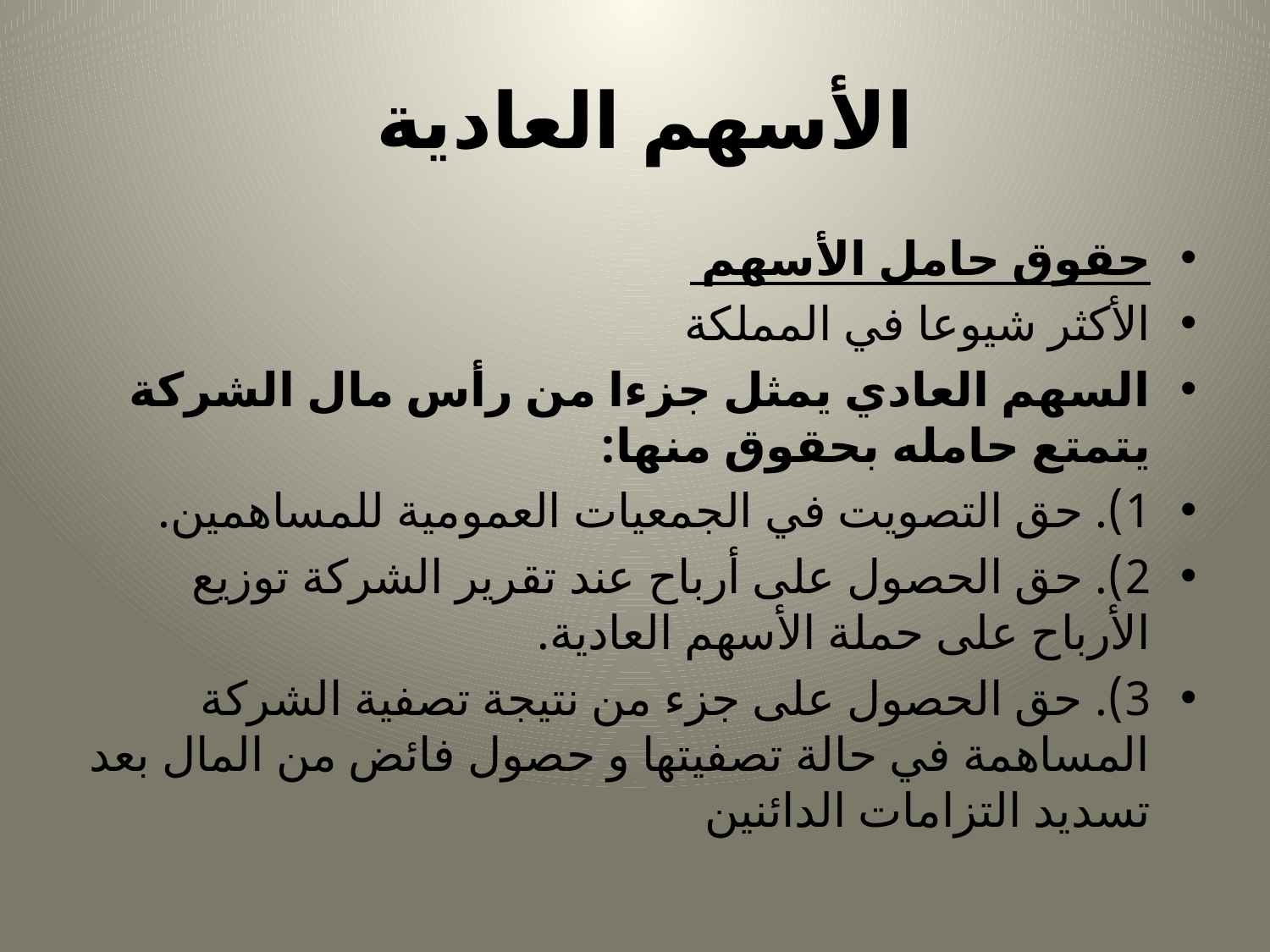

# الأسهم العادية
حقوق حامل الأسهم
الأكثر شيوعا في المملكة
السهم العادي يمثل جزءا من رأس مال الشركة يتمتع حامله بحقوق منها:
1). حق التصويت في الجمعيات العمومية للمساهمين.
2). حق الحصول على أرباح عند تقرير الشركة توزيع الأرباح على حملة الأسهم العادية.
3). حق الحصول على جزء من نتيجة تصفية الشركة المساهمة في حالة تصفيتها و حصول فائض من المال بعد تسديد التزامات الدائنين